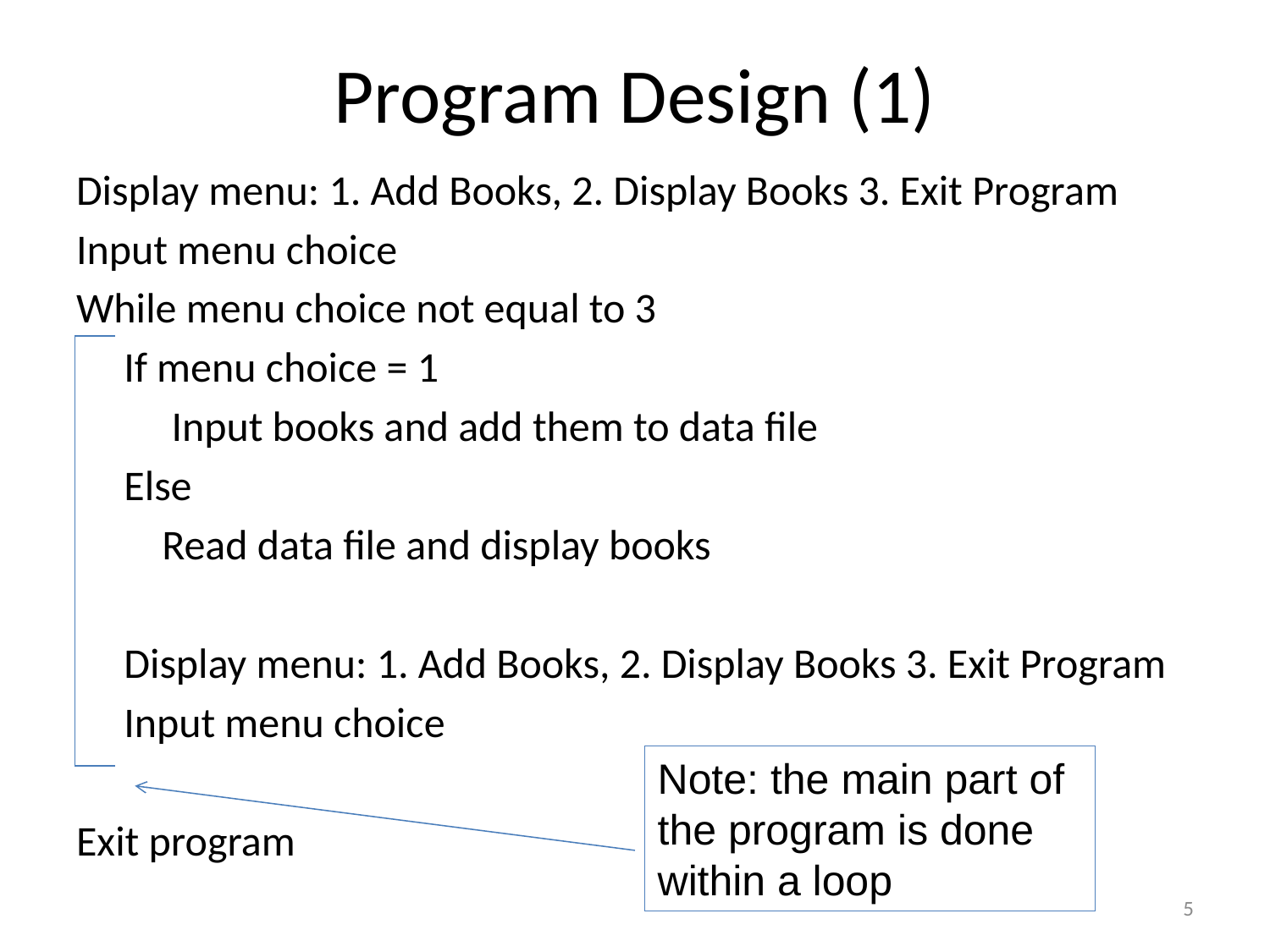

# Program Design (1)
Display menu: 1. Add Books, 2. Display Books 3. Exit Program
Input menu choice
While menu choice not equal to 3
     If menu choice = 1
          Input books and add them to data file
     Else
         Read data file and display books

     Display menu: 1. Add Books, 2. Display Books 3. Exit Program
     Input menu choice

Exit program
Note: the main part of the program is done within a loop
5